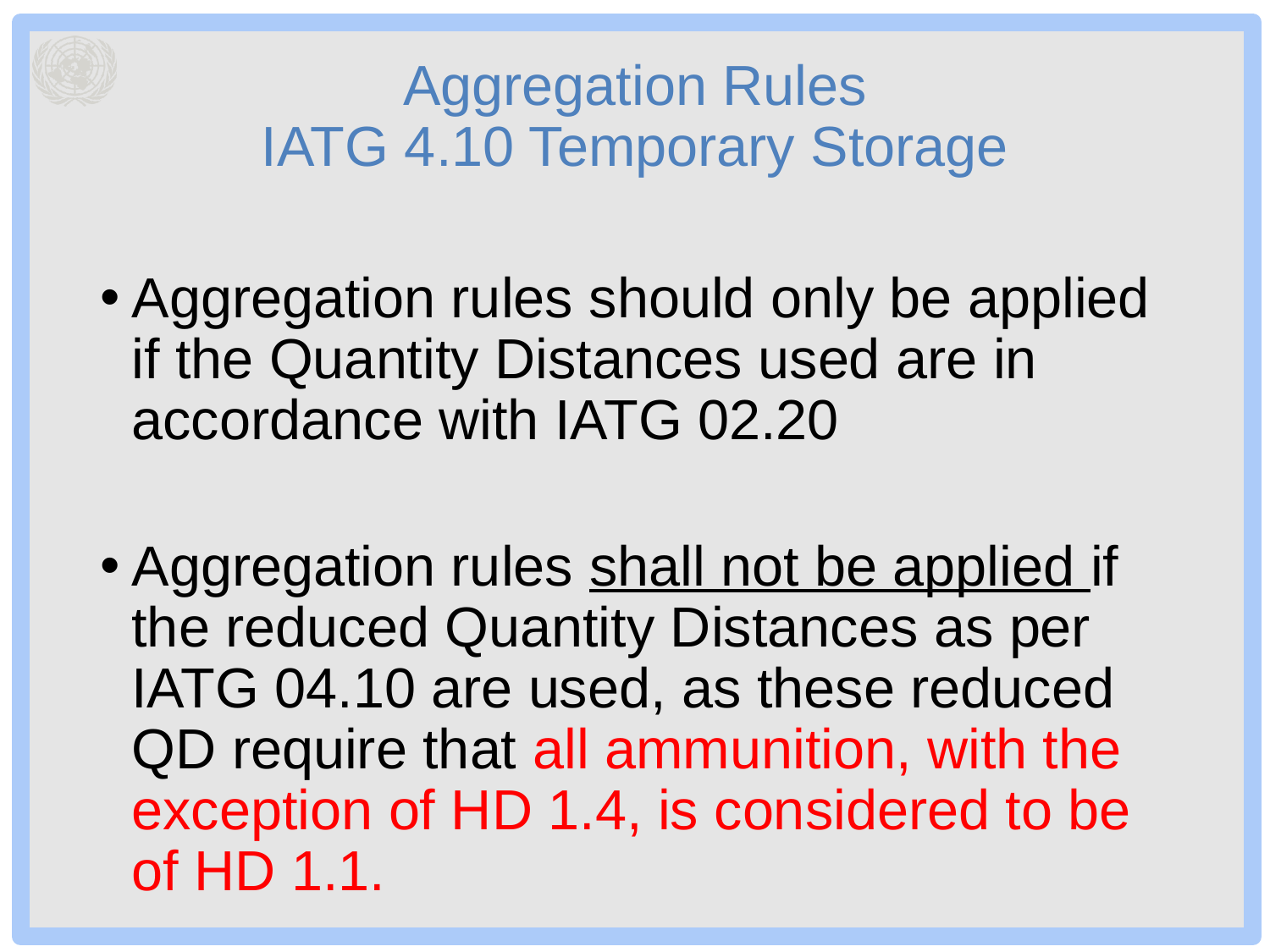

# Aggregation Rules IATG 4.10 Temporary Storage
Aggregation rules should only be applied if the Quantity Distances used are in accordance with IATG 02.20
Aggregation rules shall not be applied if the reduced Quantity Distances as per IATG 04.10 are used, as these reduced QD require that all ammunition, with the exception of HD 1.4, is considered to be of HD 1.1.